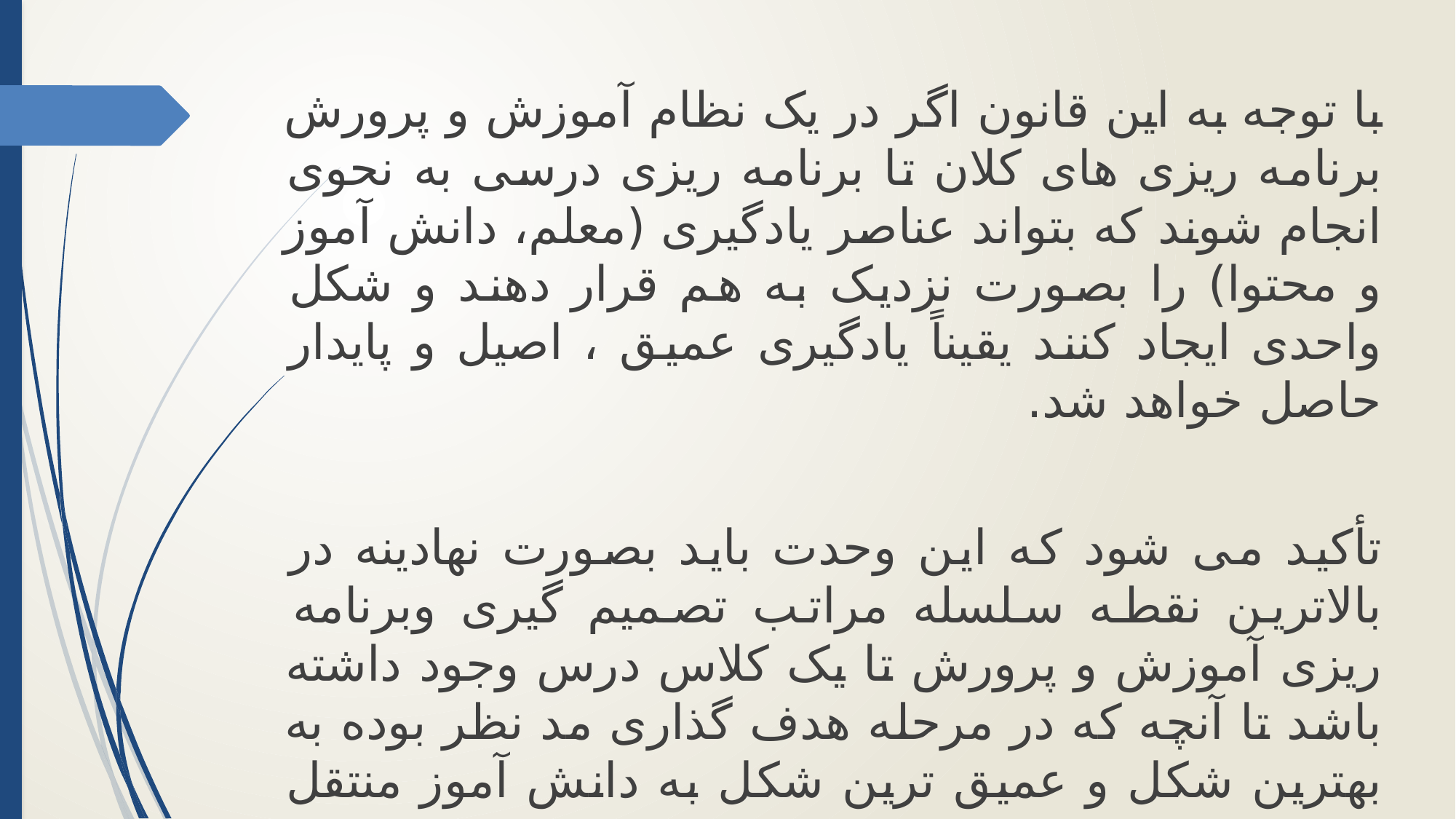

با توجه به این قانون اگر در یک نظام آموزش و پرورش برنامه ریزی های کلان تا برنامه ریزی درسی به نحوی انجام شوند که بتواند عناصر یادگیری (معلم، دانش آموز و محتوا) را بصورت نزدیک به هم قرار دهند و شکل واحدی ایجاد کنند یقیناً یادگیری عمیق ، اصیل و پایدار حاصل خواهد شد.

تأکید می شود که این وحدت باید بصورت نهادینه در بالاترین نقطه سلسله مراتب تصمیم گیری وبرنامه ریزی آموزش و پرورش تا یک کلاس درس وجود داشته باشد تا آنچه که در مرحله هدف گذاری مد نظر بوده به بهترین شکل و عمیق ترین شکل به دانش آموز منتقل شود.